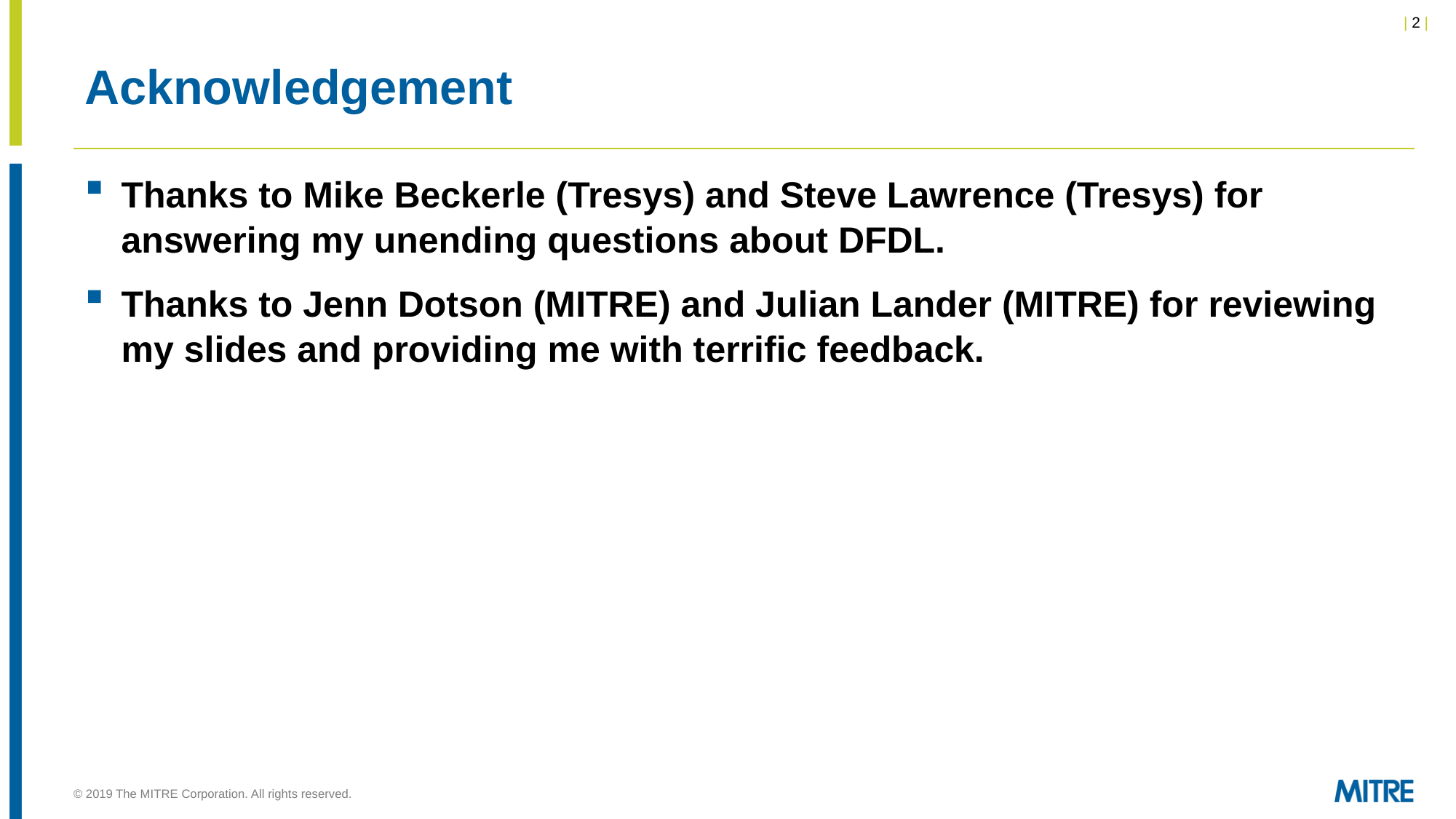

# Acknowledgement
Thanks to Mike Beckerle (Tresys) and Steve Lawrence (Tresys) for answering my unending questions about DFDL.
Thanks to Jenn Dotson (MITRE) and Julian Lander (MITRE) for reviewing my slides and providing me with terrific feedback.
© 2019 The MITRE Corporation. All rights reserved.